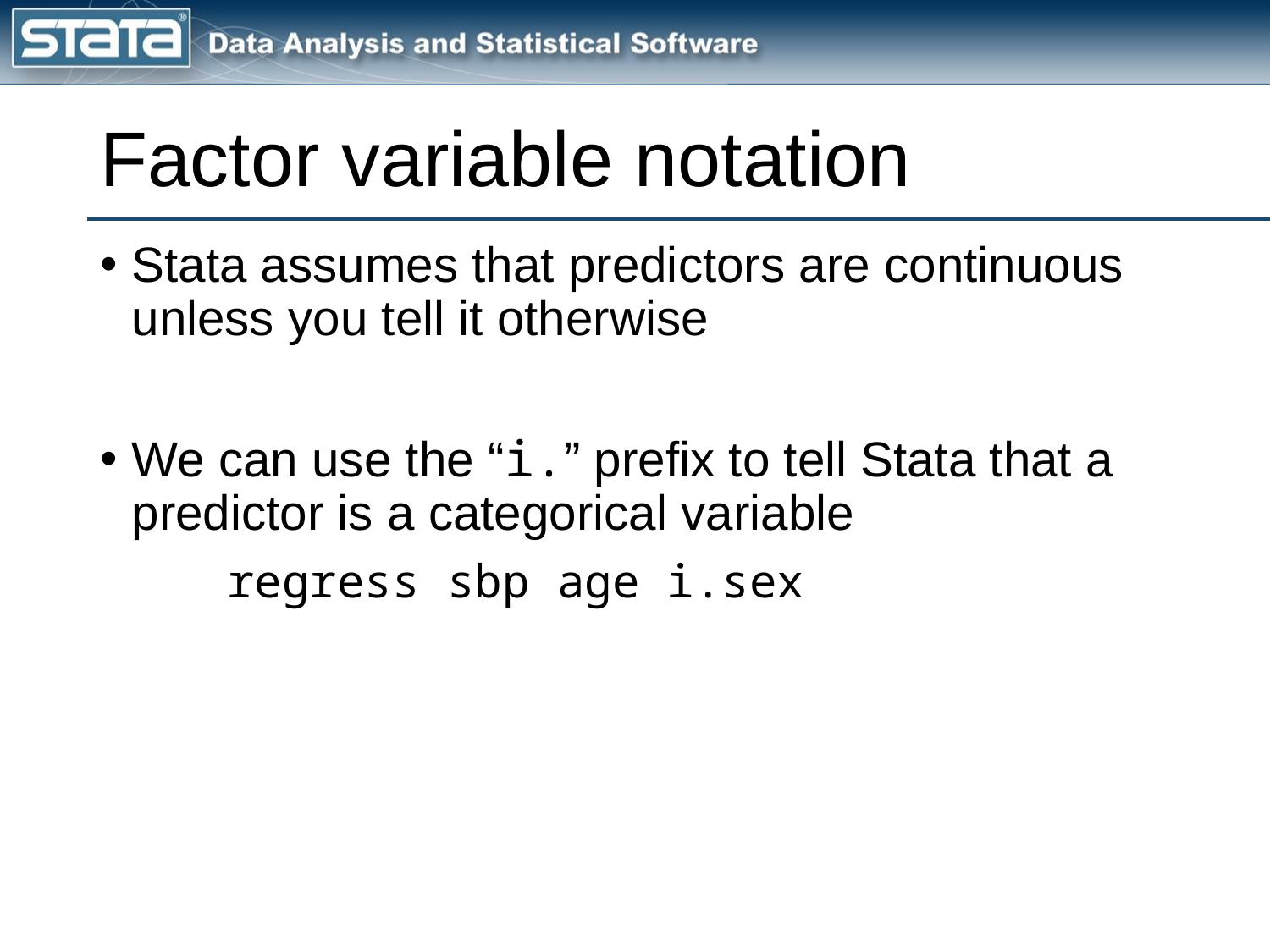

Factor variable notation
Stata assumes that predictors are continuous unless you tell it otherwise

We can use the “i.” prefix to tell Stata that a predictor is a categorical variable
	regress sbp age i.sex